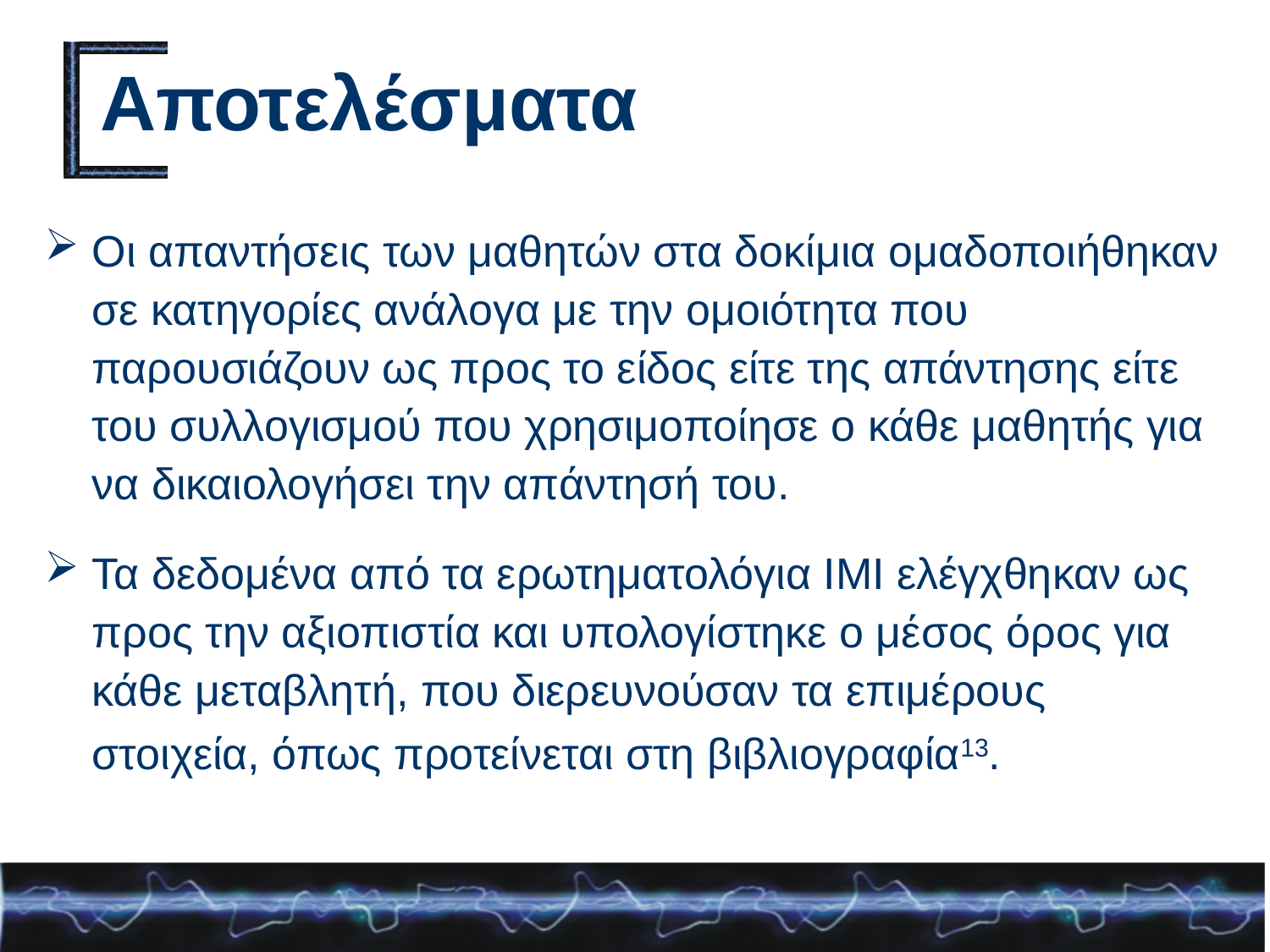

# Αποτελέσματα
Οι απαντήσεις των μαθητών στα δοκίμια ομαδοποιήθηκαν σε κατηγορίες ανάλογα με την ομοιότητα που παρουσιάζουν ως προς το είδος είτε της απάντησης είτε του συλλογισμού που χρησιμοποίησε ο κάθε μαθητής για να δικαιολογήσει την απάντησή του.
Τα δεδομένα από τα ερωτηματολόγια ΙΜΙ ελέγχθηκαν ως προς την αξιοπιστία και υπολογίστηκε ο μέσος όρος για κάθε μεταβλητή, που διερευνούσαν τα επιμέρους στοιχεία, όπως προτείνεται στη βιβλιογραφία13.